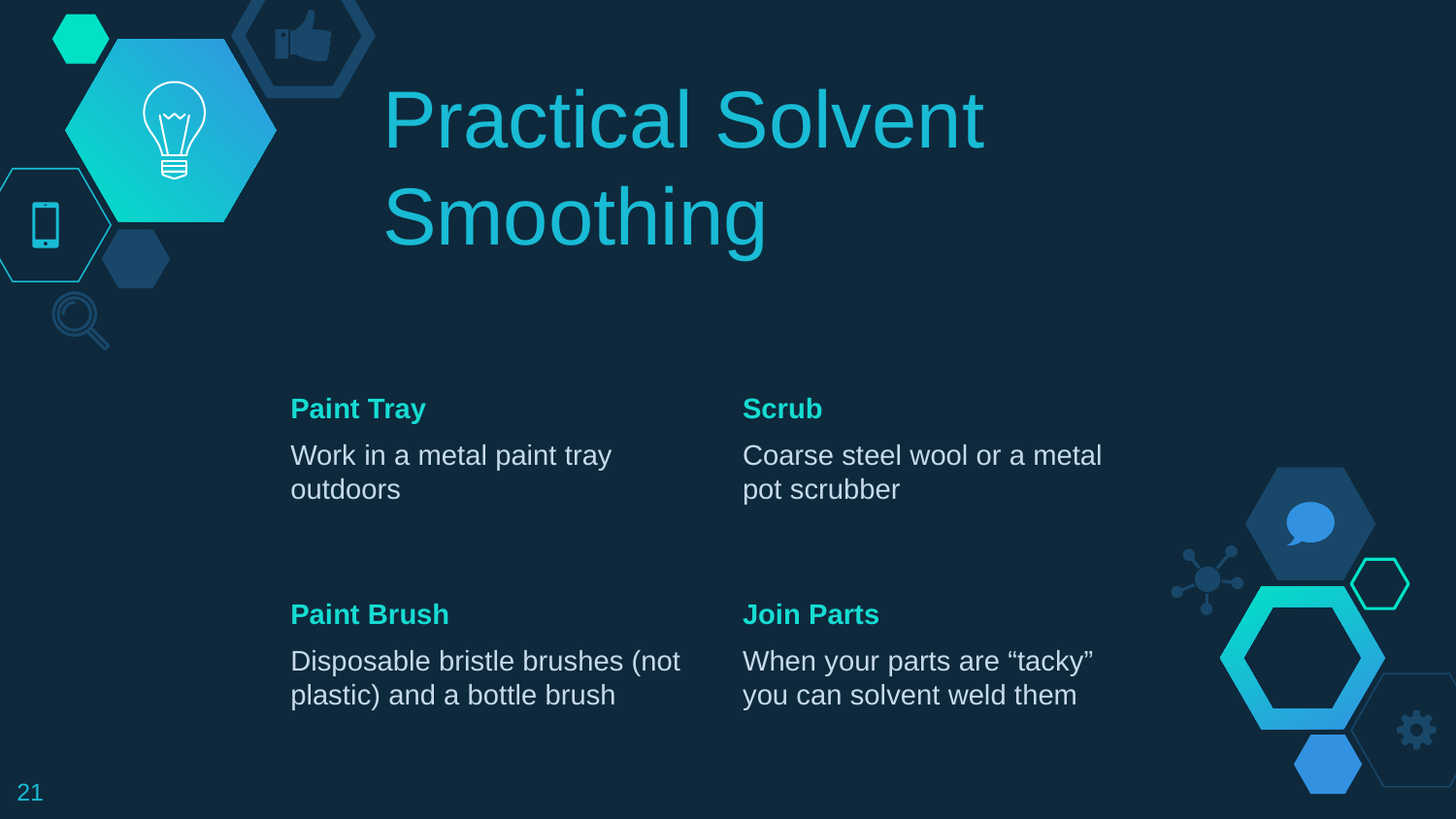

# Practical Solvent Smoothing
Paint Tray
Work in a metal paint tray outdoors
Scrub
Coarse steel wool or a metal pot scrubber
Paint Brush
Disposable bristle brushes (not plastic) and a bottle brush
Join Parts
When your parts are “tacky” you can solvent weld them
21